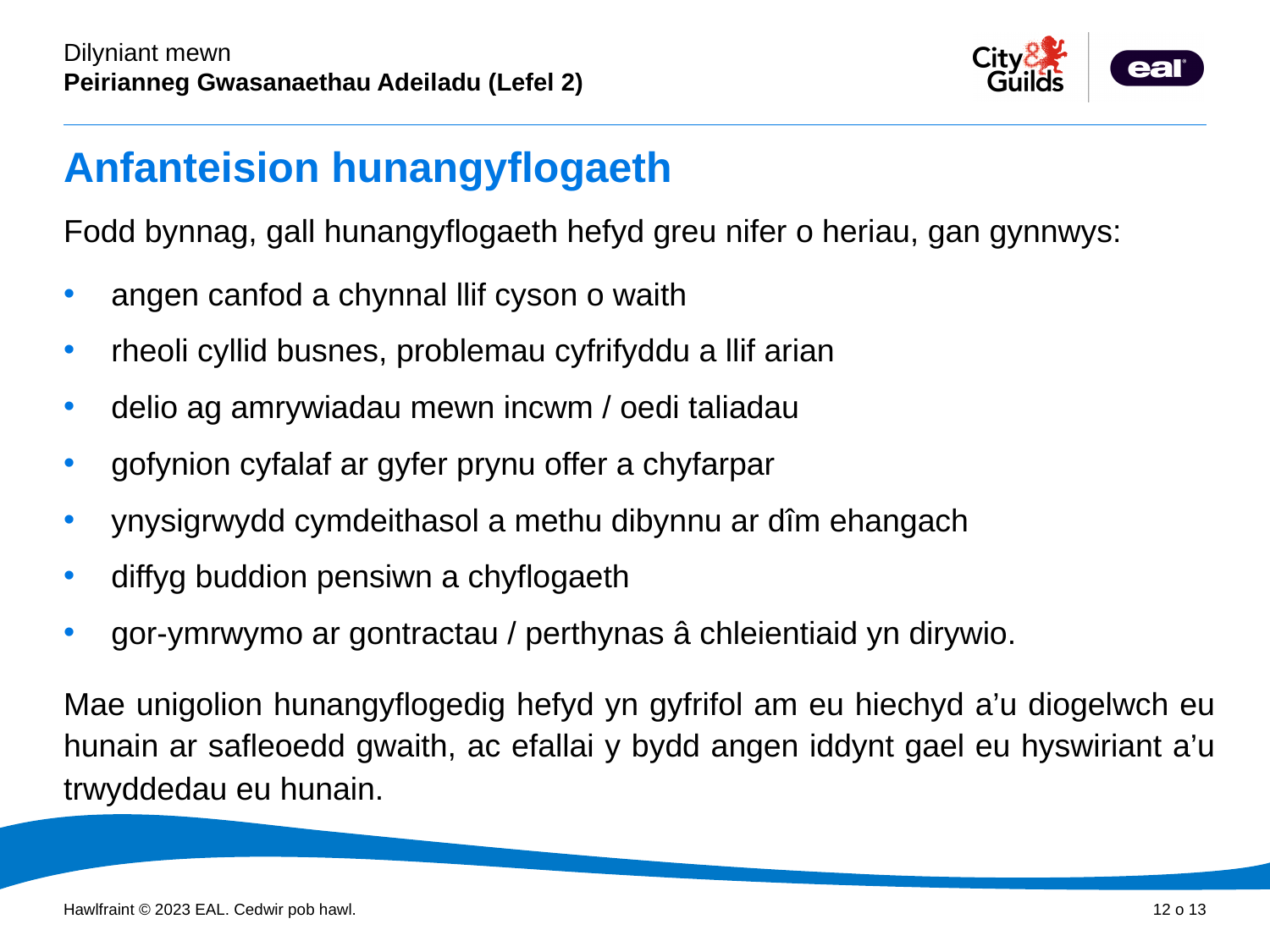

# Anfanteision hunangyflogaeth
Fodd bynnag, gall hunangyflogaeth hefyd greu nifer o heriau, gan gynnwys:
angen canfod a chynnal llif cyson o waith
rheoli cyllid busnes, problemau cyfrifyddu a llif arian
delio ag amrywiadau mewn incwm / oedi taliadau
gofynion cyfalaf ar gyfer prynu offer a chyfarpar
ynysigrwydd cymdeithasol a methu dibynnu ar dîm ehangach
diffyg buddion pensiwn a chyflogaeth
gor-ymrwymo ar gontractau / perthynas â chleientiaid yn dirywio.
Mae unigolion hunangyflogedig hefyd yn gyfrifol am eu hiechyd a’u diogelwch eu hunain ar safleoedd gwaith, ac efallai y bydd angen iddynt gael eu hyswiriant a’u trwyddedau eu hunain.